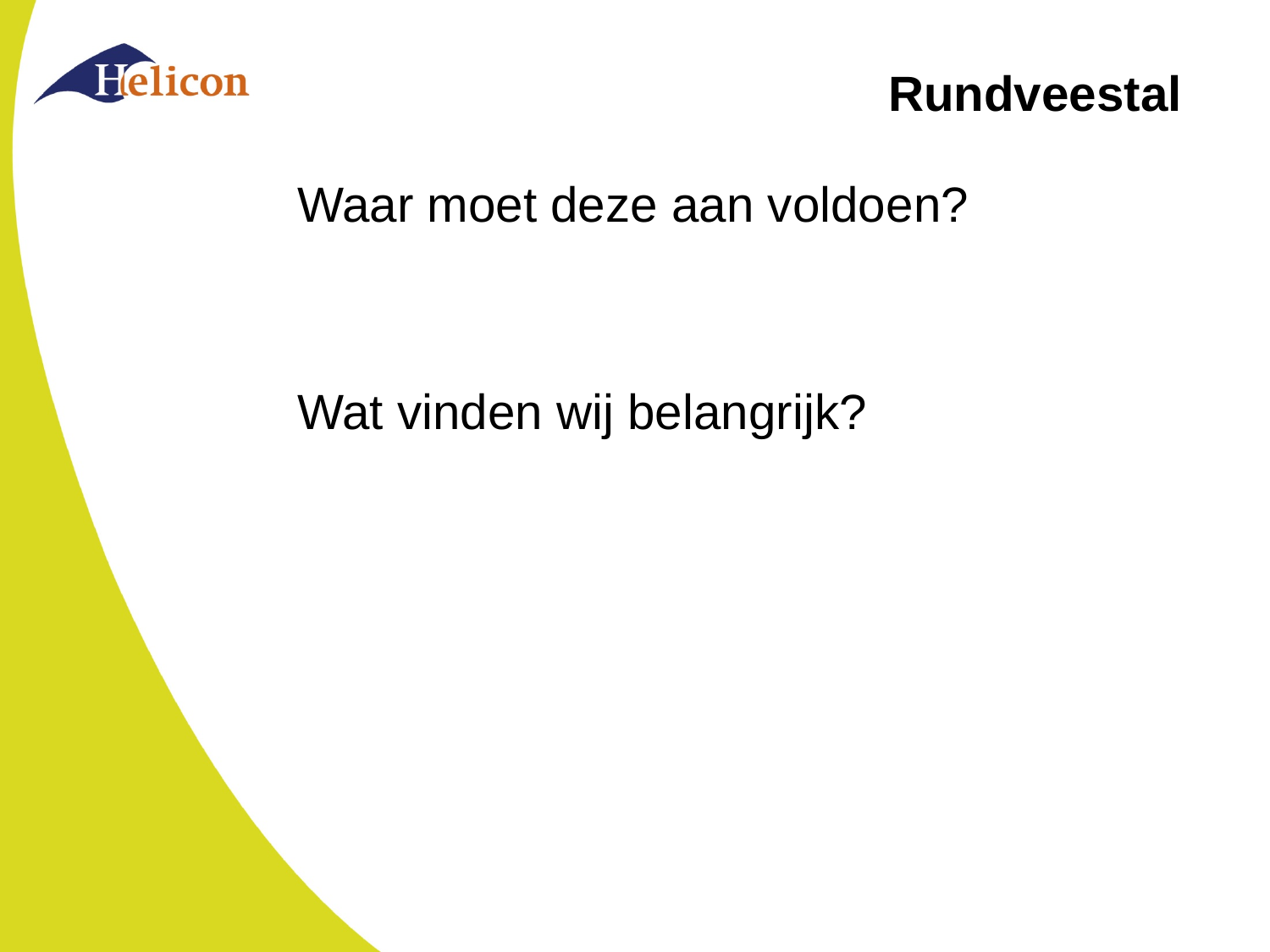

# Rundveestal
Waar moet deze aan voldoen?

Wat vinden wij belangrijk?